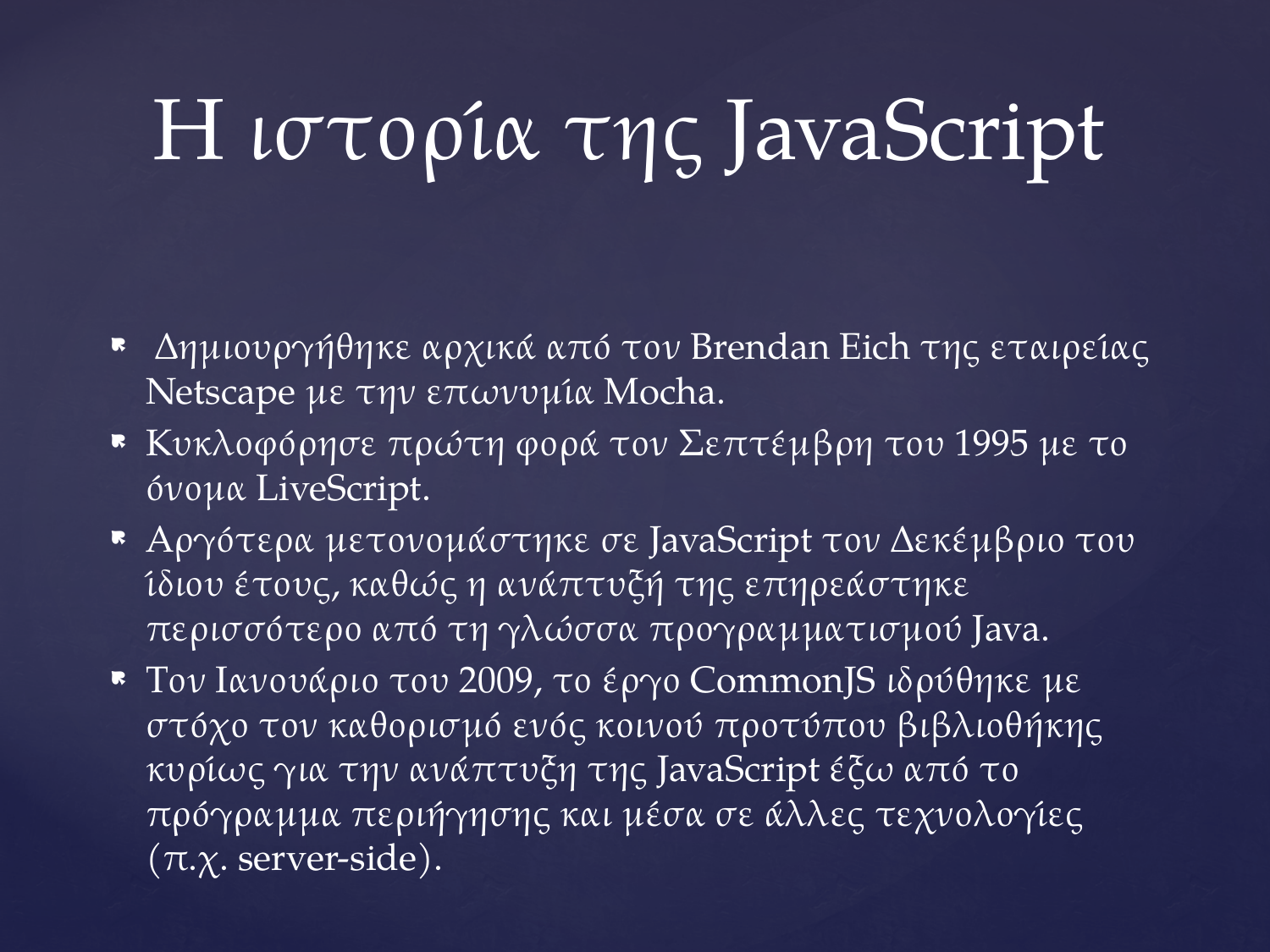

# Η ιστορία της JavaScript
 Δημιουργήθηκε αρχικά από τον Brendan Eich της εταιρείας Netscape με την επωνυμία Mocha.
Κυκλοφόρησε πρώτη φορά τον Σεπτέμβρη του 1995 με το όνομα LiveScript.
Αργότερα μετονομάστηκε σε JavaScript τον Δεκέμβριο του ίδιου έτους, καθώς η ανάπτυξή της επηρεάστηκε περισσότερο από τη γλώσσα προγραμματισμού Java.
Τον Ιανουάριο του 2009, το έργο CommonJS ιδρύθηκε με στόχο τον καθορισμό ενός κοινού προτύπου βιβλιοθήκης κυρίως για την ανάπτυξη της JavaScript έξω από το πρόγραμμα περιήγησης και μέσα σε άλλες τεχνολογίες (π.χ. server-side).